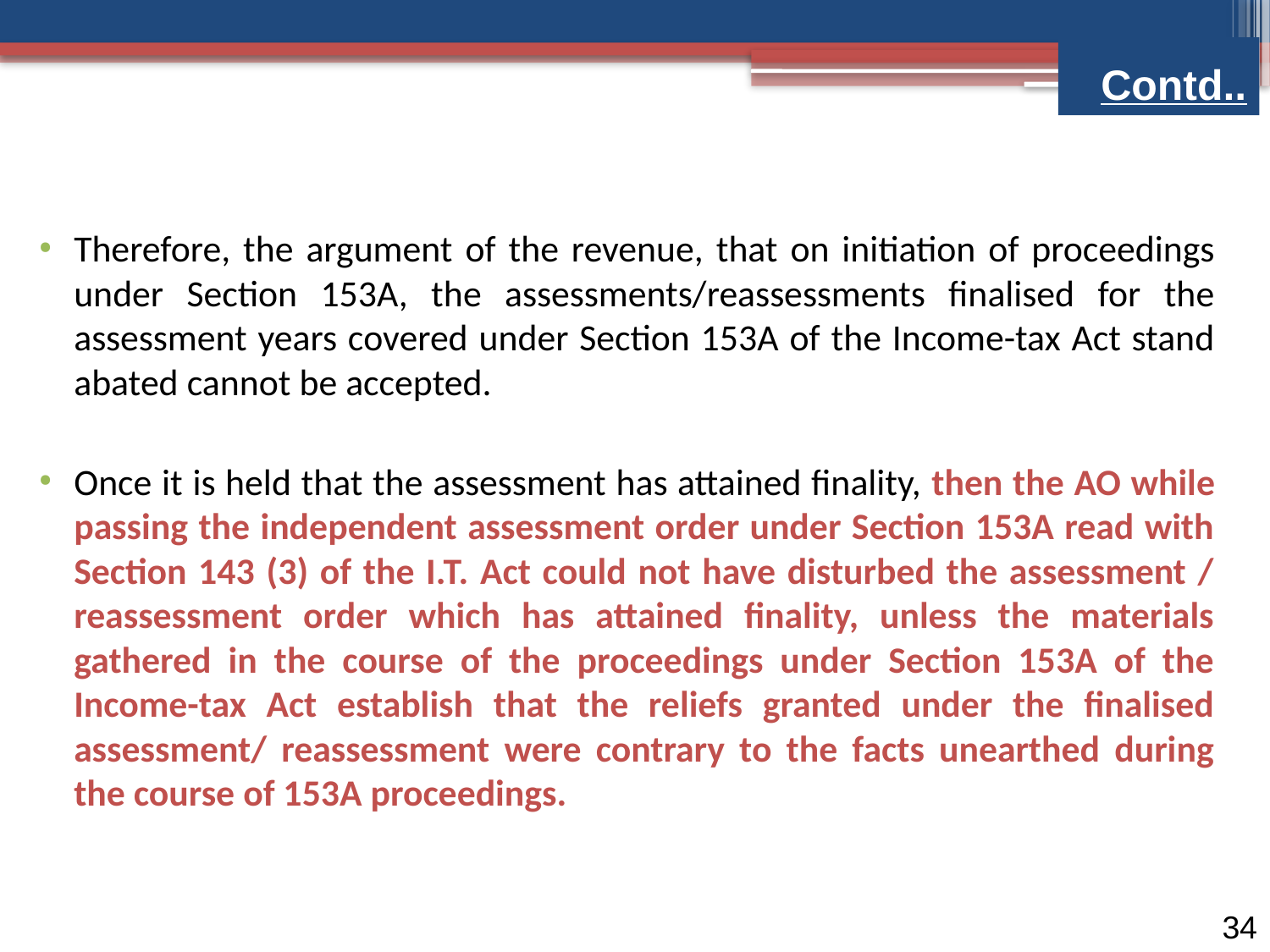

Contd..

Therefore, the argument of the revenue, that on initiation of proceedings under Section 153A, the assessments/reassessments finalised for the assessment years covered under Section 153A of the Income-tax Act stand abated cannot be accepted.

Once it is held that the assessment has attained finality, then the AO while passing the independent assessment order under Section 153A read with Section 143 (3) of the I.T. Act could not have disturbed the assessment / reassessment order which has attained finality, unless the materials gathered in the course of the proceedings under Section 153A of the Income-tax Act establish that the reliefs granted under the finalised assessment/ reassessment were contrary to the facts unearthed during the course of 153A proceedings.
34